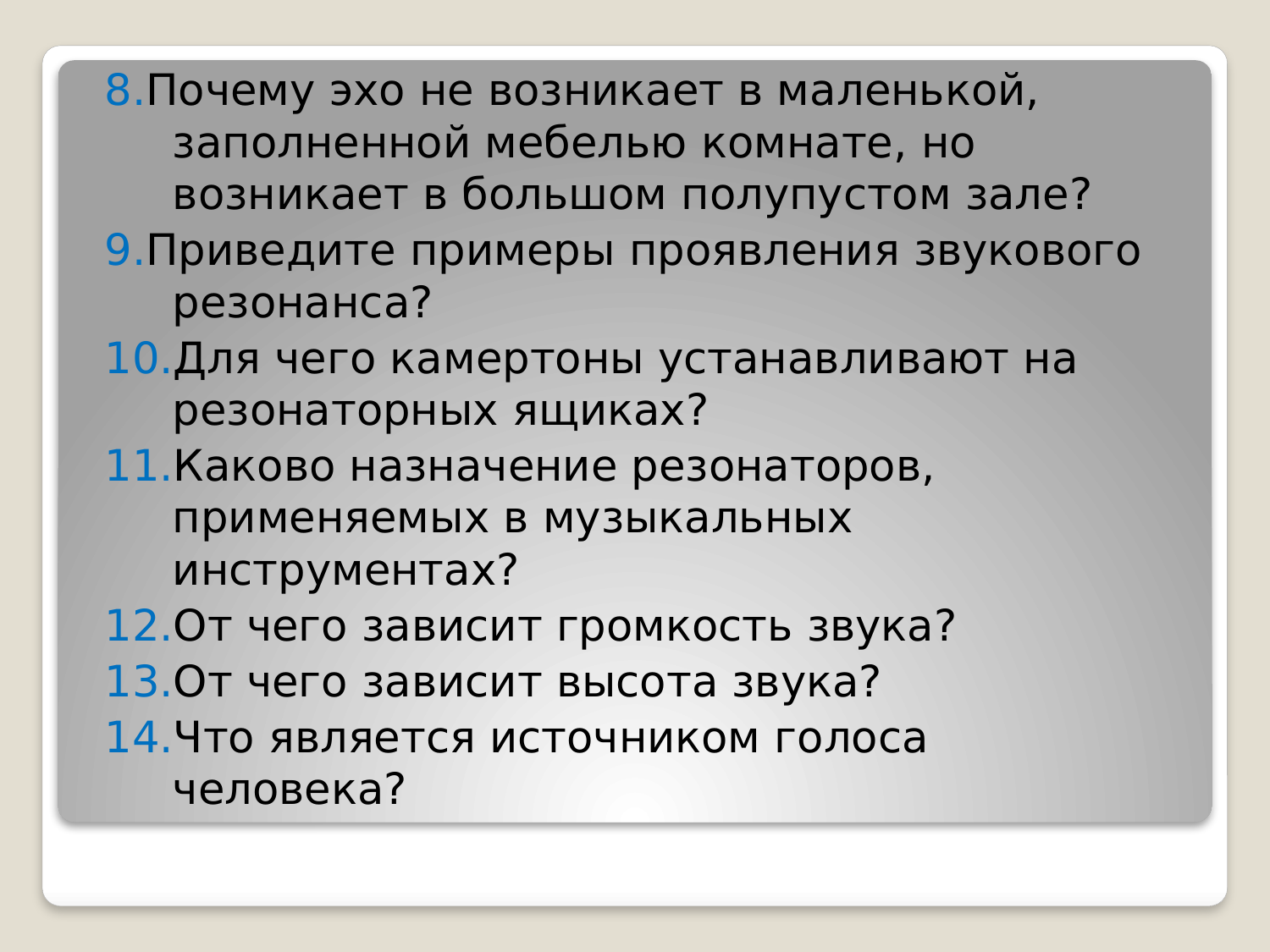

8.Почему эхо не возникает в маленькой, заполненной мебелью комнате, но возникает в большом полупустом зале?
9.Приведите примеры проявления звукового резонанса?
10.Для чего камертоны устанавливают на резонаторных ящиках?
11.Каково назначение резонаторов, применяемых в музыкальных инструментах?
12.От чего зависит громкость звука?
13.От чего зависит высота звука?
14.Что является источником голоса человека?
#